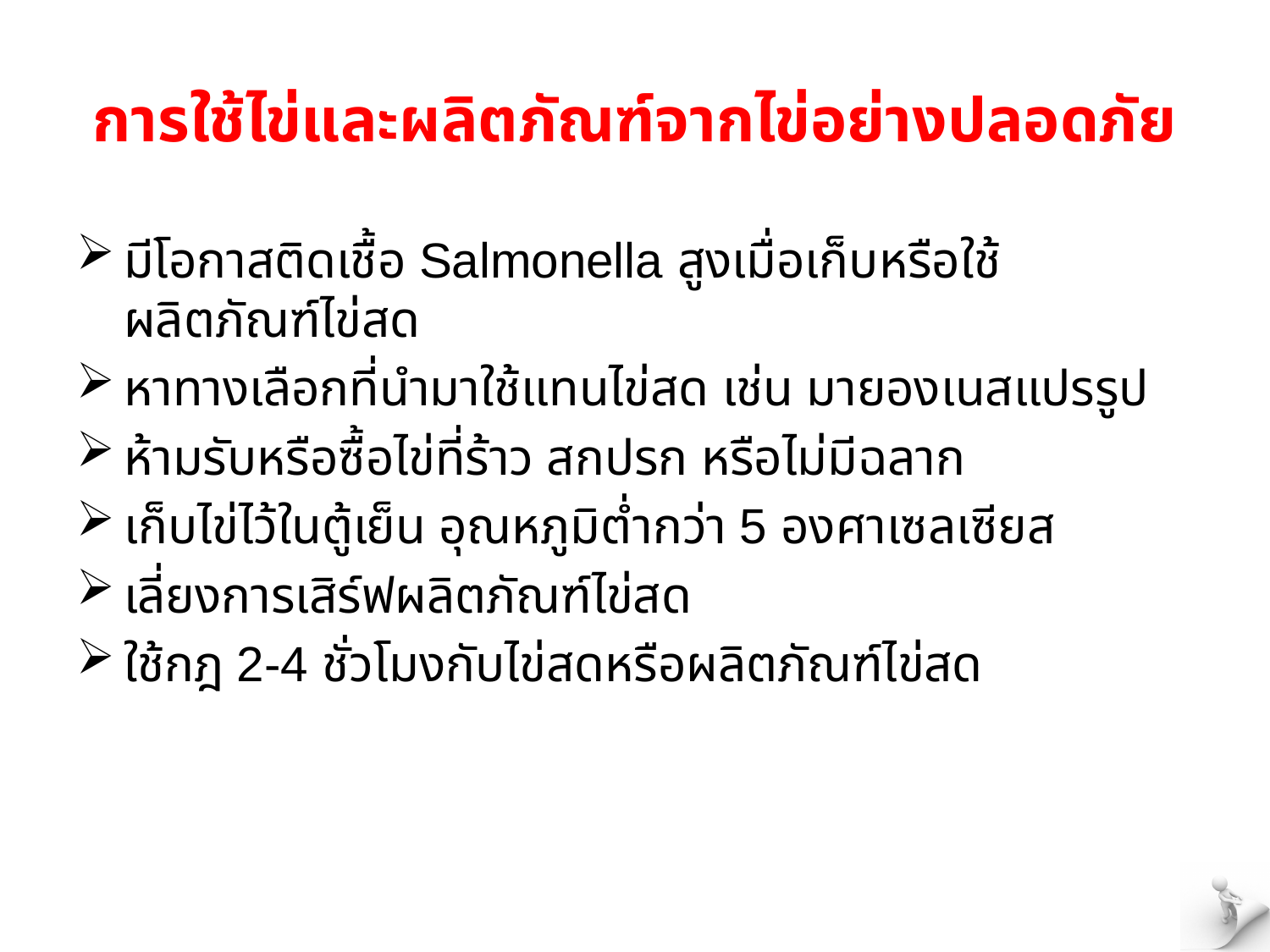

# การใช้ไข่และผลิตภัณฑ์จากไข่อย่างปลอดภัย
มีโอกาสติดเชื้อ Salmonella สูงเมื่อเก็บหรือใช้ผลิตภัณฑ์ไข่สด
หาทางเลือกที่นำมาใช้แทนไข่สด เช่น มายองเนสแปรรูป
ห้ามรับหรือซื้อไข่ที่ร้าว สกปรก หรือไม่มีฉลาก
เก็บไข่ไว้ในตู้เย็น อุณหภูมิต่ำกว่า 5 องศาเซลเซียส
เลี่ยงการเสิร์ฟผลิตภัณฑ์ไข่สด
ใช้กฎ 2-4 ชั่วโมงกับไข่สดหรือผลิตภัณฑ์ไข่สด